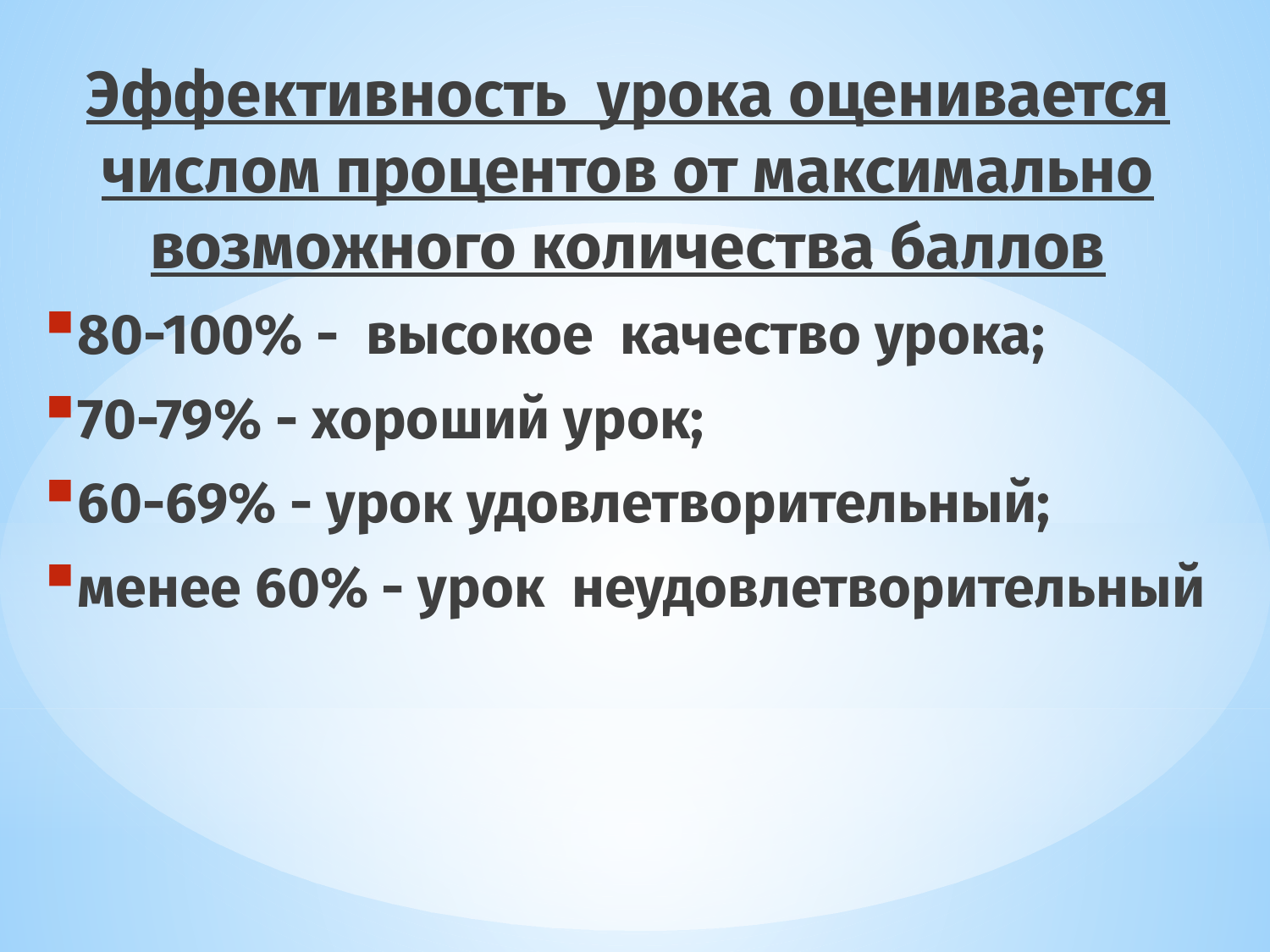

Эффективность  урока оценивается числом процентов от максимально возможного количества баллов
80-100% -  высокое  качество урока;
70-79% - хороший урок;
60-69% - урок удовлетворительный;
менее 60% - урок  неудовлетворительный